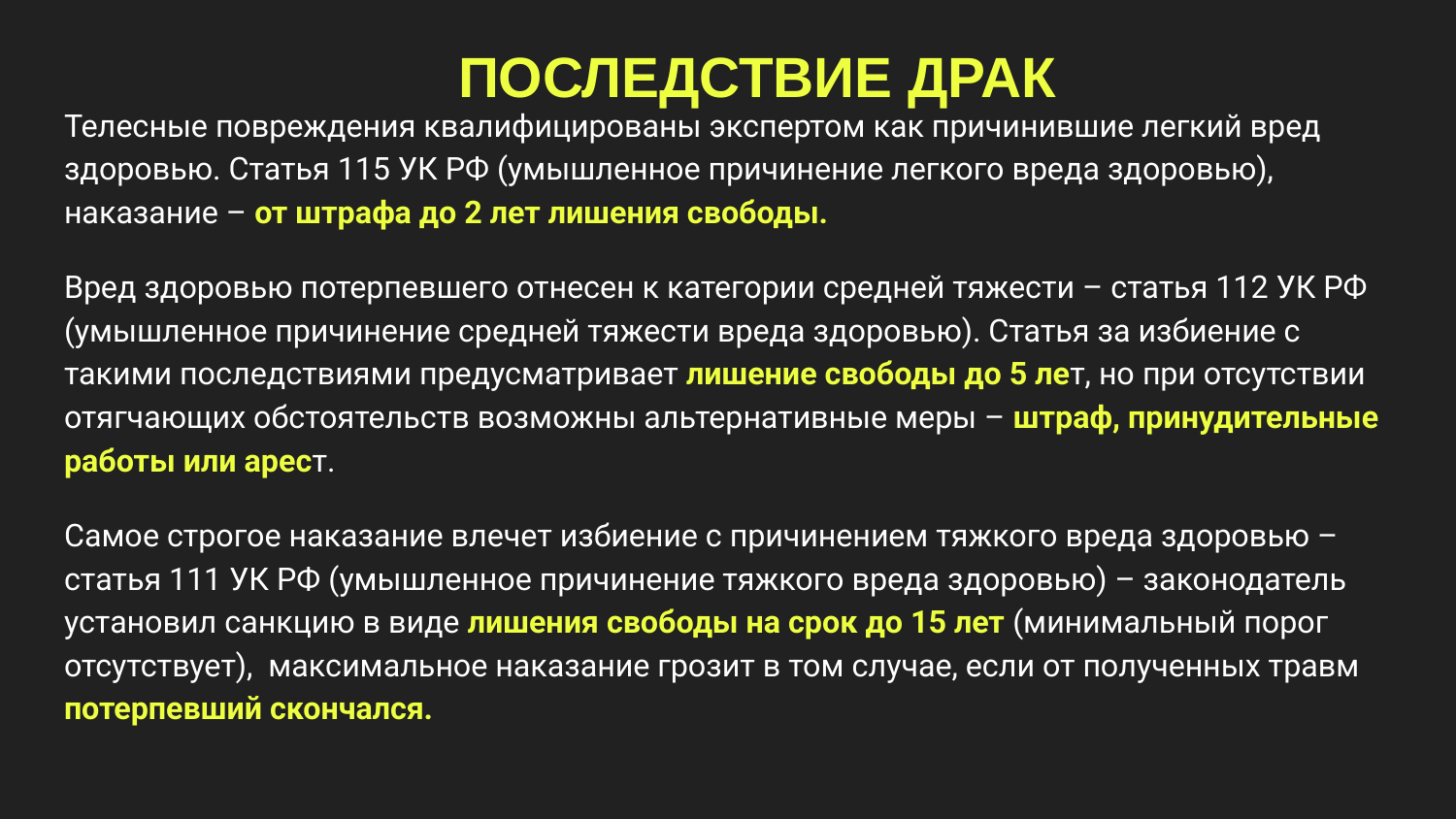

# ПОСЛЕДСТВИЕ ДРАК
Телесные повреждения квалифицированы экспертом как причинившие легкий вред здоровью. Статья 115 УК РФ (умышленное причинение легкого вреда здоровью), наказание – от штрафа до 2 лет лишения свободы.
Вред здоровью потерпевшего отнесен к категории средней тяжести – статья 112 УК РФ (умышленное причинение средней тяжести вреда здоровью). Статья за избиение с такими последствиями предусматривает лишение свободы до 5 лет, но при отсутствии отягчающих обстоятельств возможны альтернативные меры – штраф, принудительные работы или арест.
Самое строгое наказание влечет избиение с причинением тяжкого вреда здоровью – статья 111 УК РФ (умышленное причинение тяжкого вреда здоровью) – законодатель установил санкцию в виде лишения свободы на срок до 15 лет (минимальный порог отсутствует),  максимальное наказание грозит в том случае, если от полученных травм потерпевший скончался.